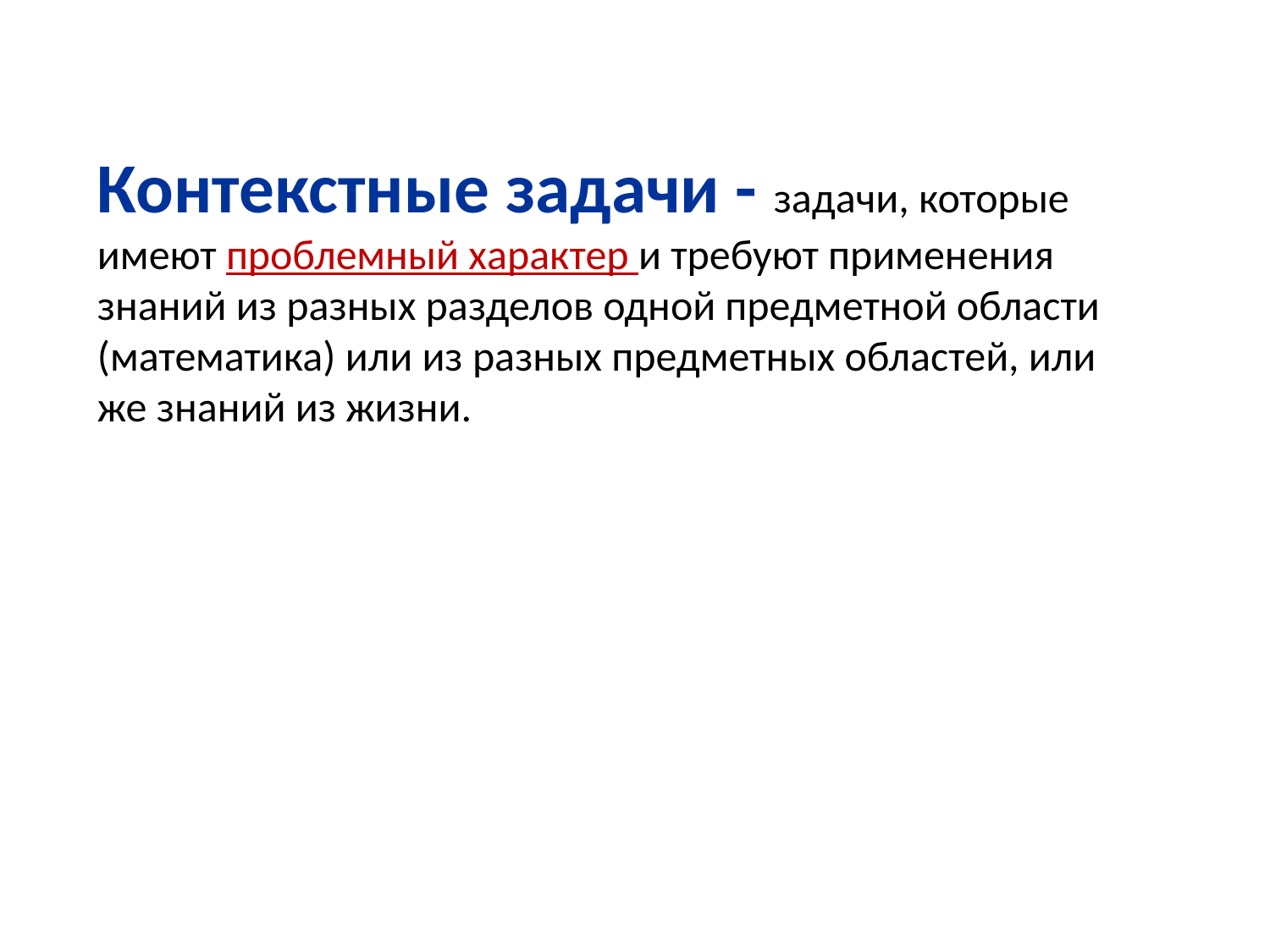

Контекстные задачи - задачи, которые имеют проблемный характер и требуют применения знаний из разных разделов одной предметной области (математика) или из разных предметных областей, или же знаний из жизни.